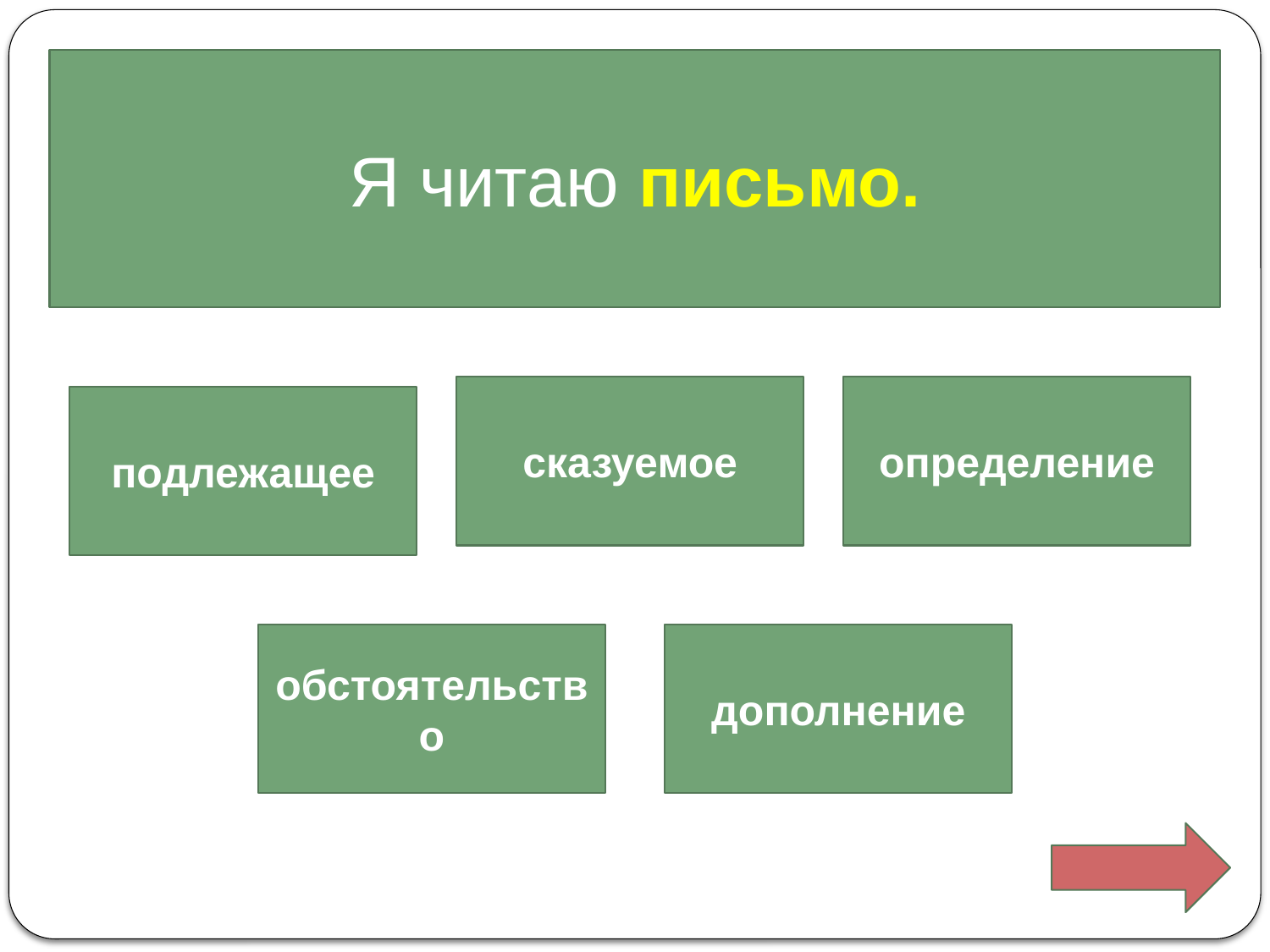

Я читаю письмо.
сказуемое
определение
подлежащее
обстоятельство
дополнение